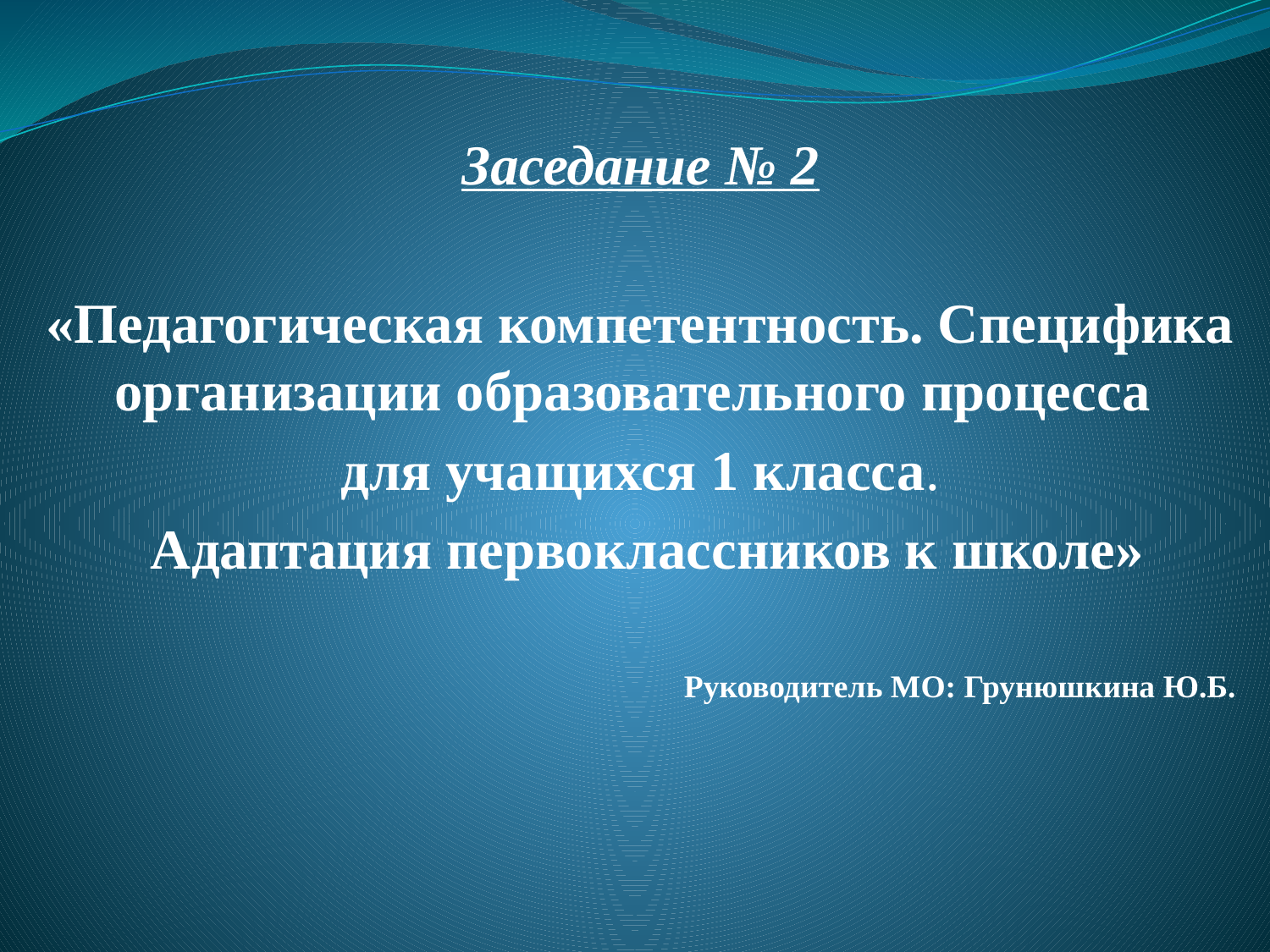

Заседание № 2

«Педагогическая компетентность. Специфика организации образовательного процесса
для учащихся 1 класса.
 Адаптация первоклассников к школе»

Руководитель МО: Грунюшкина Ю.Б.

#